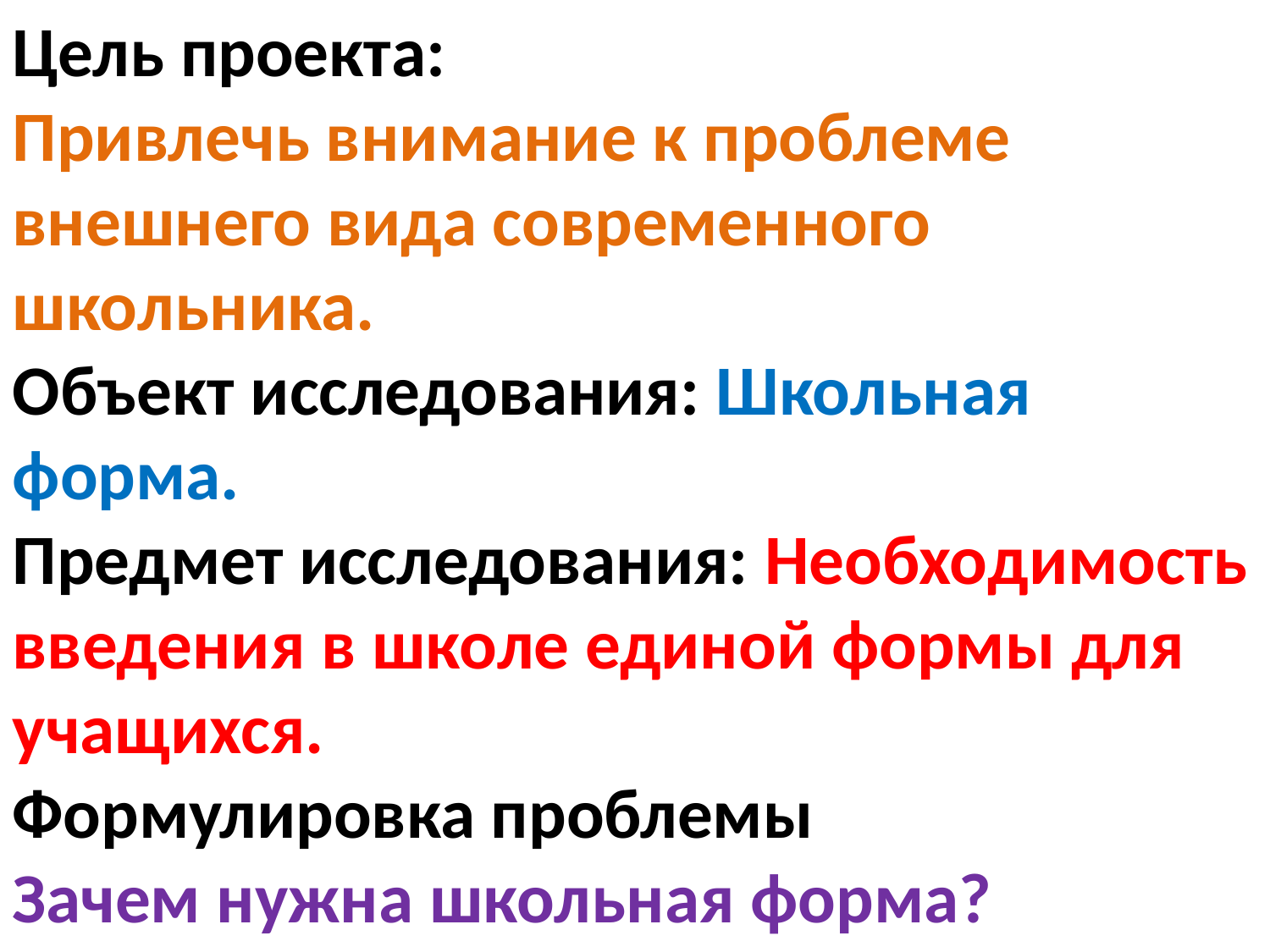

Цель проекта:
Привлечь внимание к проблеме внешнего вида современного школьника.
Объект исследования: Школьная форма.
Предмет исследования: Необходимость введения в школе единой формы для учащихся.
Формулировка проблемы
Зачем нужна школьная форма?